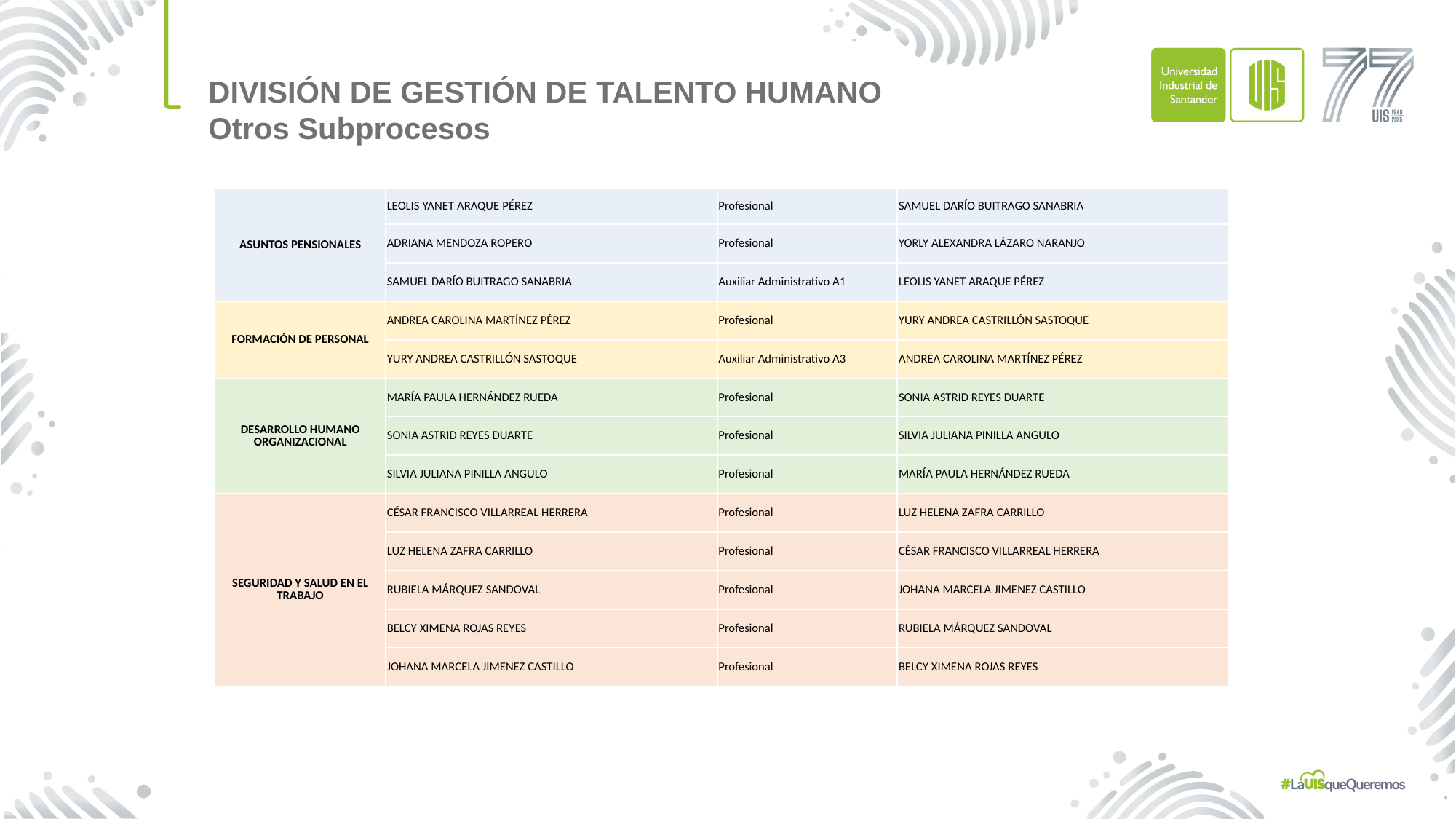

DIVISIÓN DE GESTIÓN DE TALENTO HUMANO
Otros Subprocesos
| ASUNTOS PENSIONALES | LEOLIS YANET ARAQUE PÉREZ | Profesional | SAMUEL DARÍO BUITRAGO SANABRIA |
| --- | --- | --- | --- |
|  | ADRIANA MENDOZA ROPERO | Profesional | YORLY ALEXANDRA LÁZARO NARANJO |
|  | SAMUEL DARÍO BUITRAGO SANABRIA | Auxiliar Administrativo A1 | LEOLIS YANET ARAQUE PÉREZ |
| FORMACIÓN DE PERSONAL | ANDREA CAROLINA MARTÍNEZ PÉREZ | Profesional | YURY ANDREA CASTRILLÓN SASTOQUE |
|  | YURY ANDREA CASTRILLÓN SASTOQUE | Auxiliar Administrativo A3 | ANDREA CAROLINA MARTÍNEZ PÉREZ |
| DESARROLLO HUMANO ORGANIZACIONAL | MARÍA PAULA HERNÁNDEZ RUEDA | Profesional | SONIA ASTRID REYES DUARTE |
|  | SONIA ASTRID REYES DUARTE | Profesional | SILVIA JULIANA PINILLA ANGULO |
|  | SILVIA JULIANA PINILLA ANGULO | Profesional | MARÍA PAULA HERNÁNDEZ RUEDA |
| SEGURIDAD Y SALUD EN EL TRABAJO | CÉSAR FRANCISCO VILLARREAL HERRERA | Profesional | LUZ HELENA ZAFRA CARRILLO |
|  | LUZ HELENA ZAFRA CARRILLO | Profesional | CÉSAR FRANCISCO VILLARREAL HERRERA |
|  | RUBIELA MÁRQUEZ SANDOVAL | Profesional | JOHANA MARCELA JIMENEZ CASTILLO |
|  | BELCY XIMENA ROJAS REYES | Profesional | RUBIELA MÁRQUEZ SANDOVAL |
|  | JOHANA MARCELA JIMENEZ CASTILLO | Profesional | BELCY XIMENA ROJAS REYES |